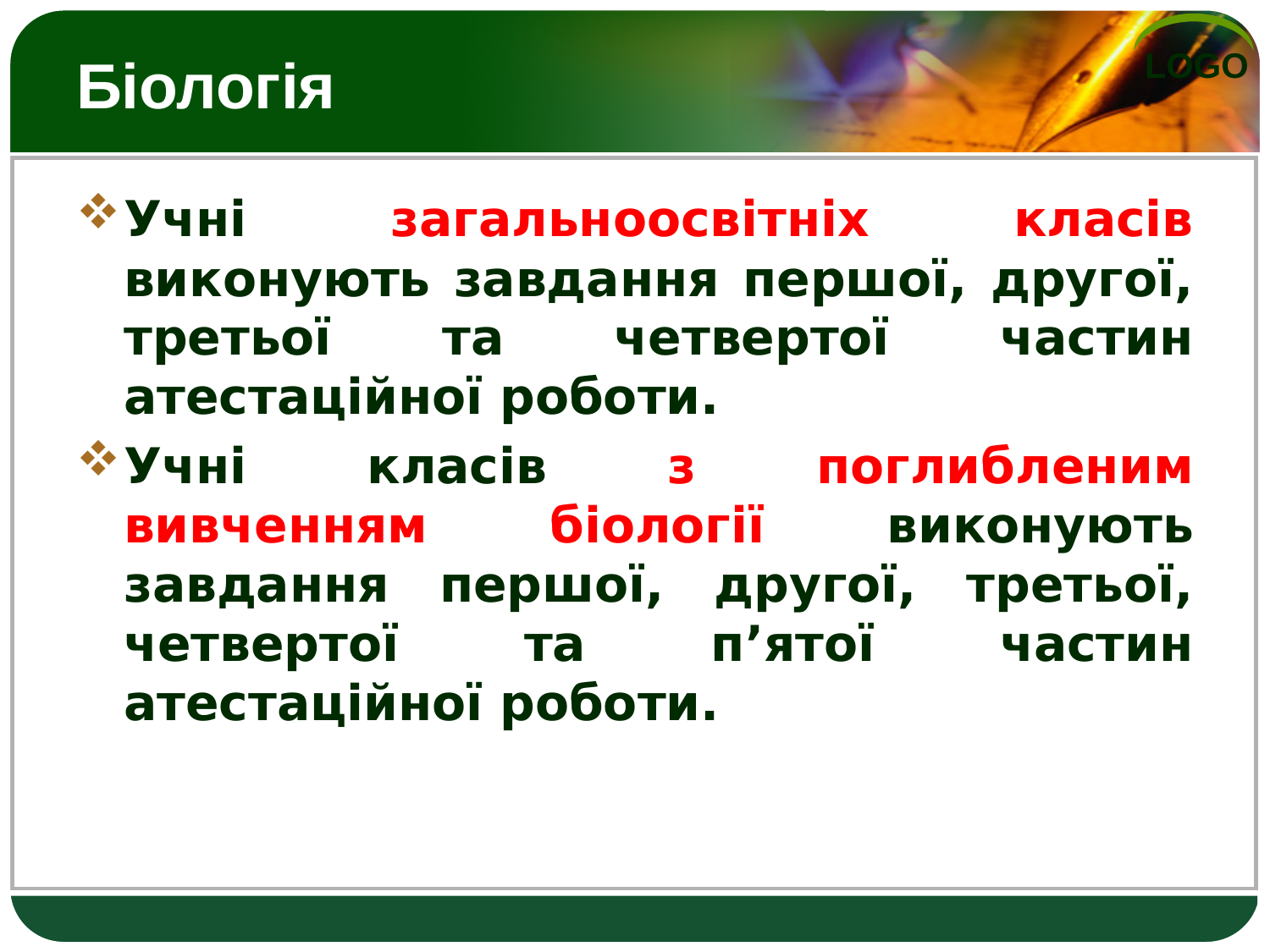

# Біологія
Учні загальноосвітніх класів виконують завдання першої, другої, третьої та четвертої частин атестаційної роботи.
Учні класів з поглибленим вивченням біології виконують завдання першої, другої, третьої, четвертої та п’ятої частин атестаційної роботи.